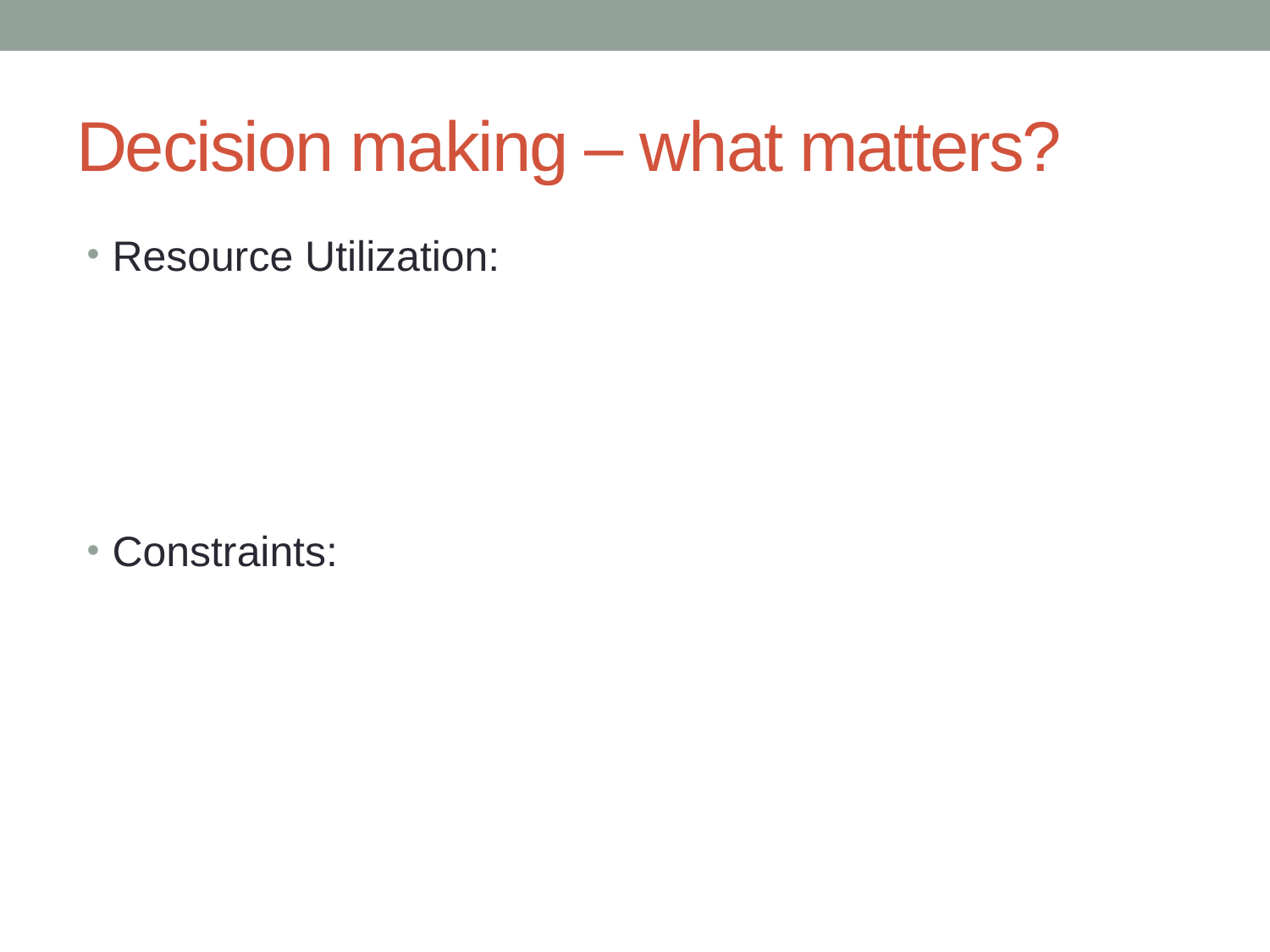

# Decision making – what matters?
Resource Utilization:

Constraints: